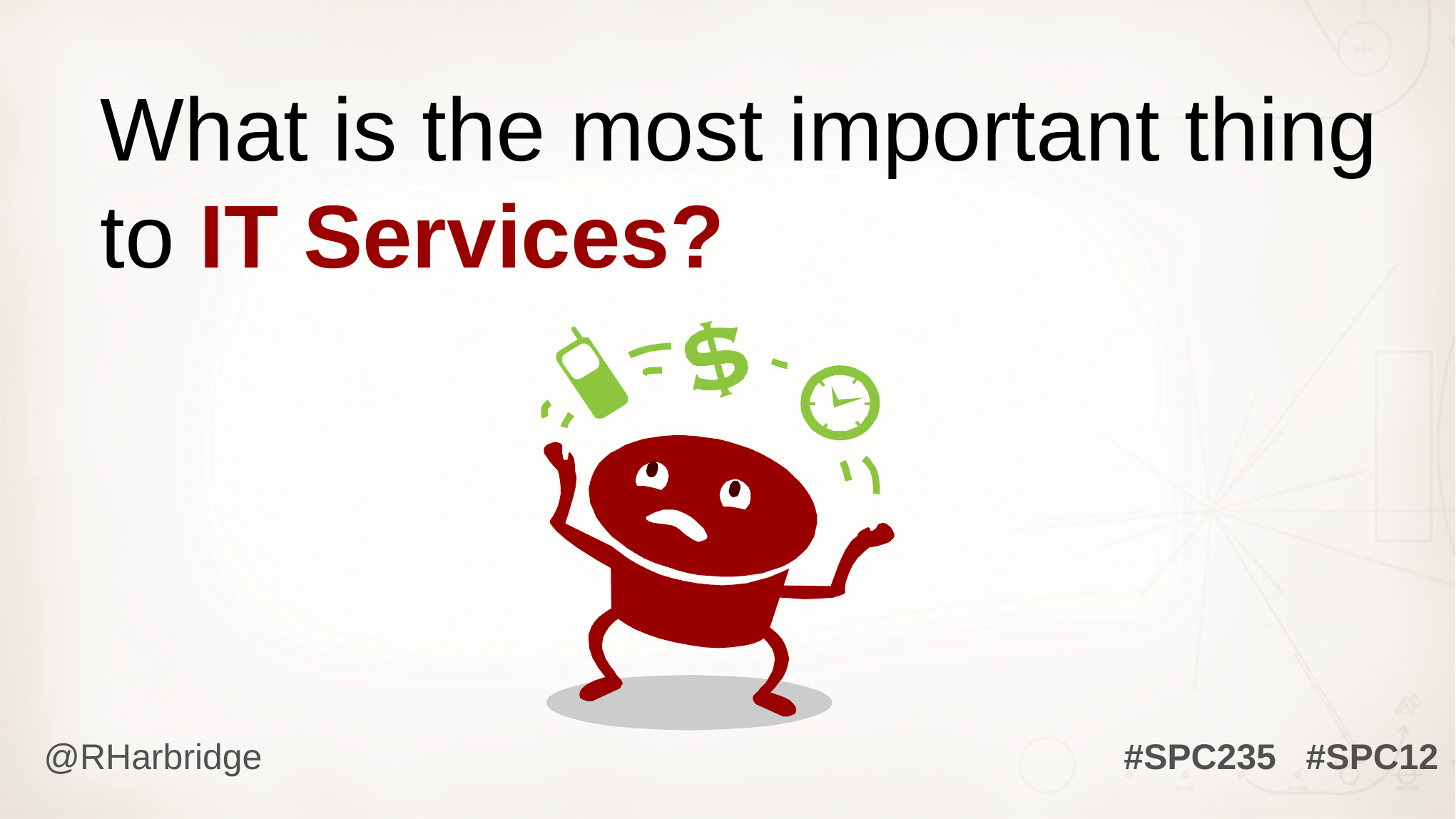

What is the most important thing to IT Services?